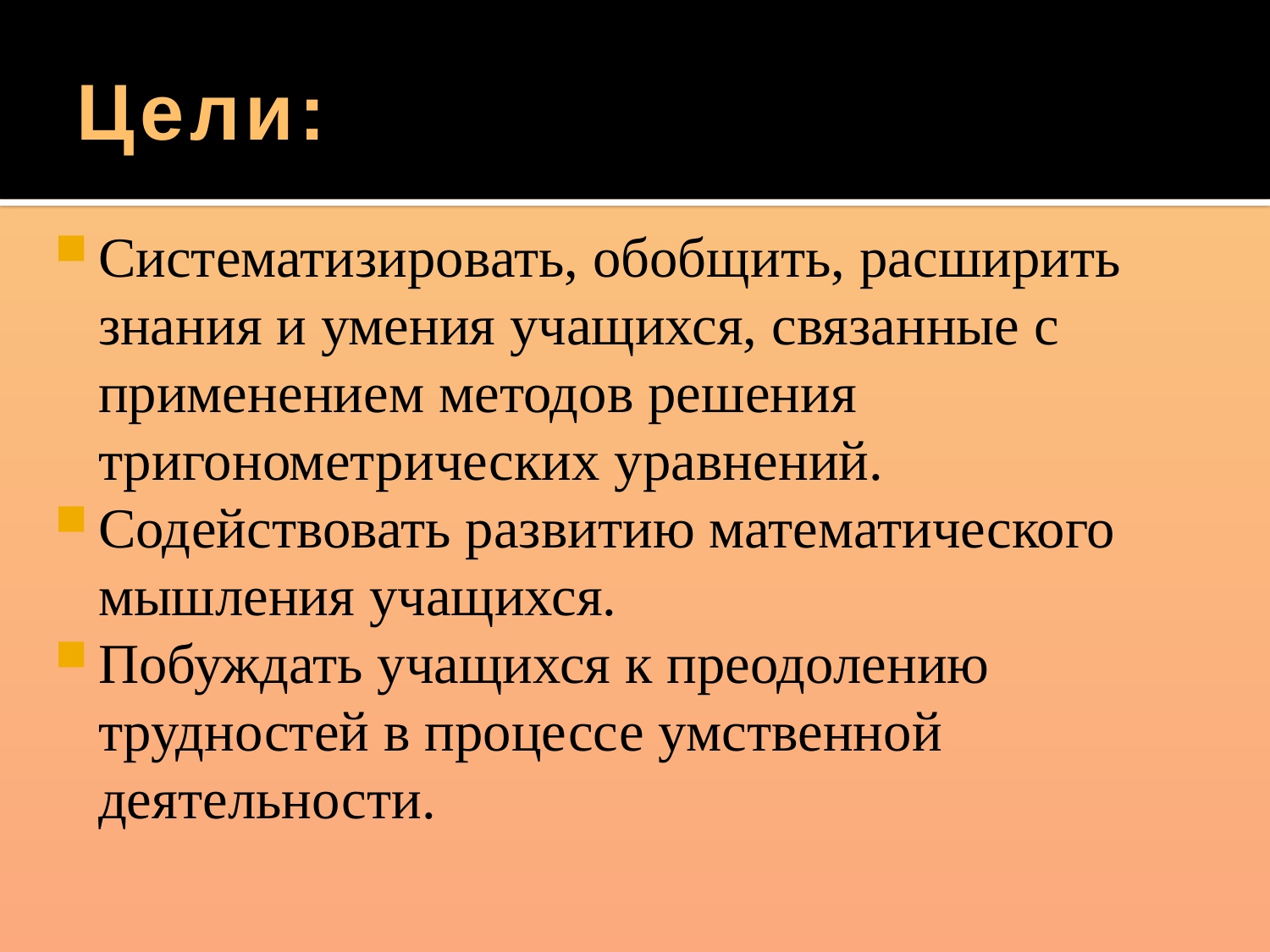

# Цели:
Систематизировать, обобщить, расширить знания и умения учащихся, связанные с применением методов решения тригонометрических уравнений.
Содействовать развитию математического мышления учащихся.
Побуждать учащихся к преодолению трудностей в процессе умственной деятельности.